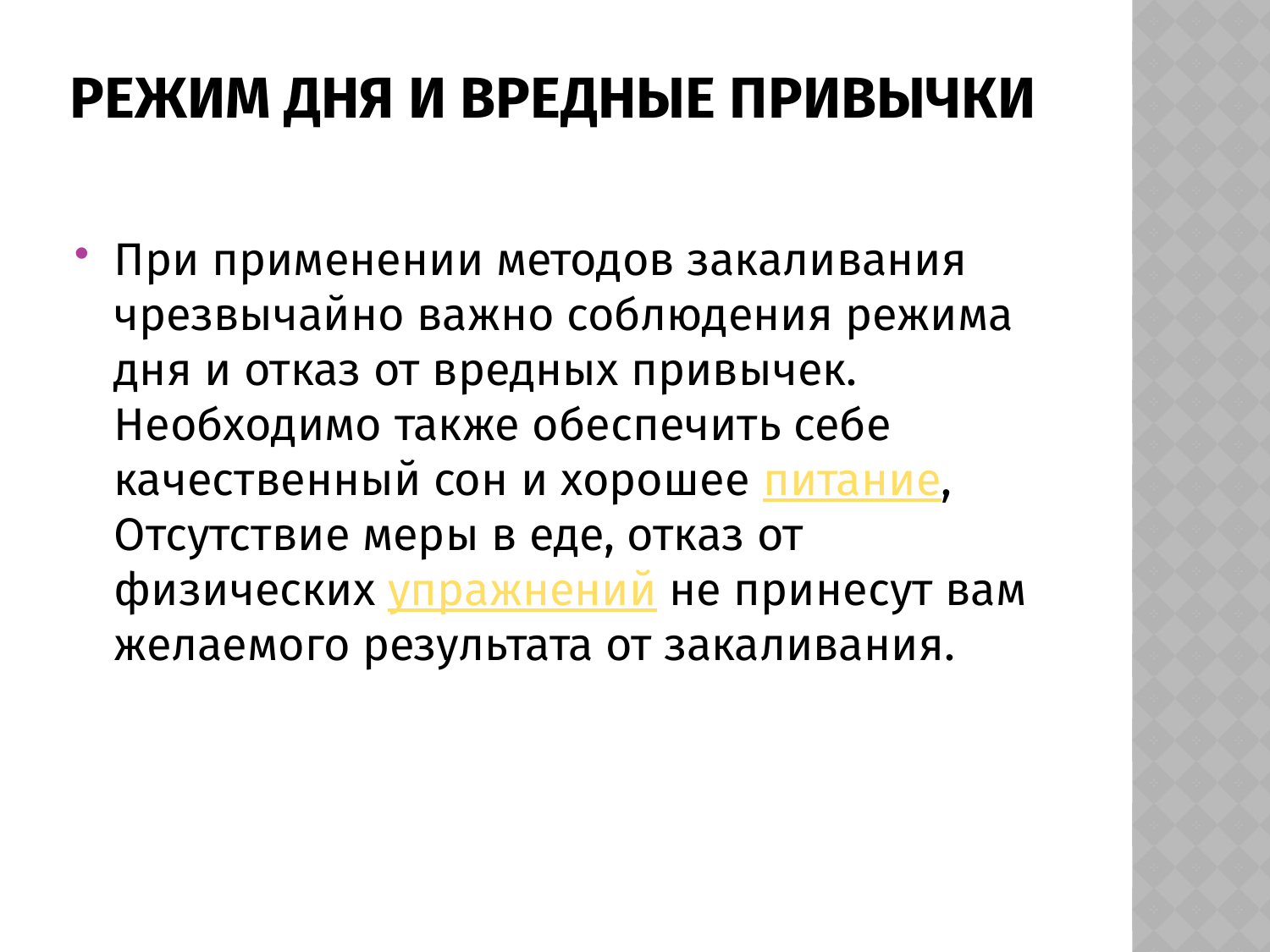

# Режим дня и вредные привычки
При применении методов закаливания чрезвычайно важно соблюдения режима дня и отказ от вредных привычек. Необходимо также обеспечить себе качественный сон и хорошее питание, Отсутствие меры в еде, отказ от физических упражнений не принесут вам желаемого результата от закаливания.